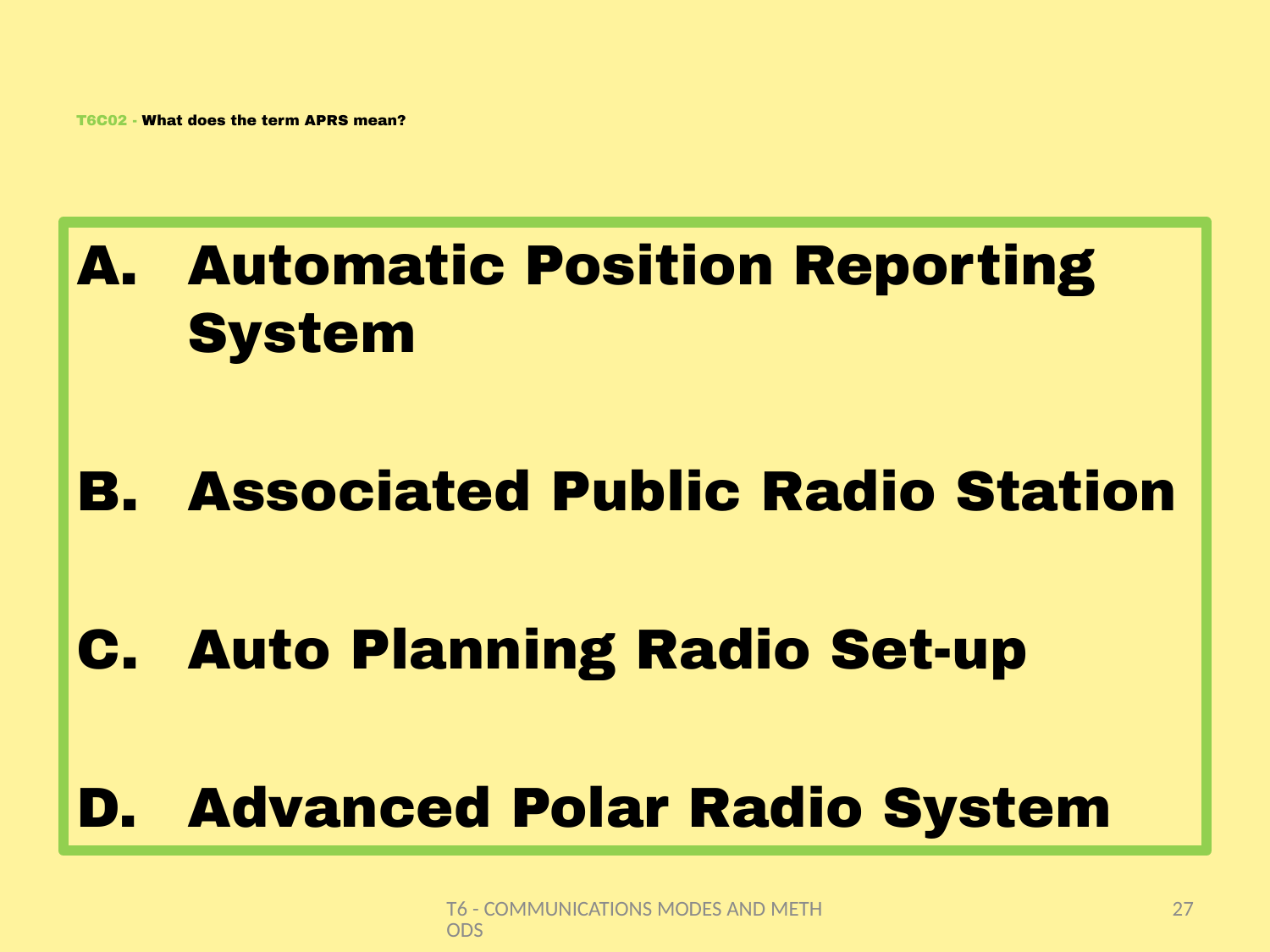

# T6C02 - What does the term APRS mean?
Automatic Position Reporting System

Associated Public Radio Station

Auto Planning Radio Set-up

Advanced Polar Radio System
T6 - COMMUNICATIONS MODES AND METHODS
27